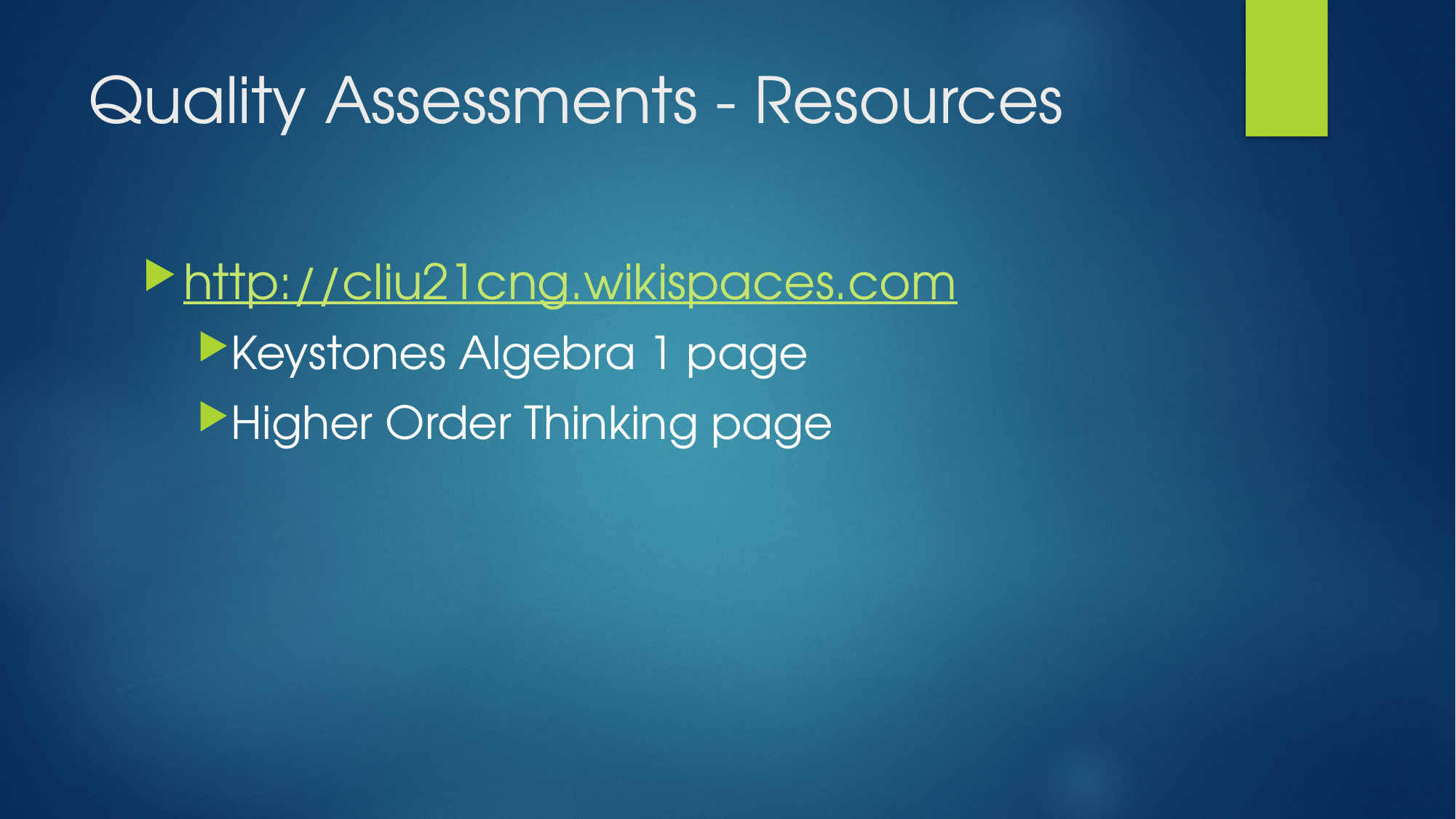

# Quality Assessments - Resources
http://cliu21cng.wikispaces.com
Keystones Algebra 1 page
Higher Order Thinking page